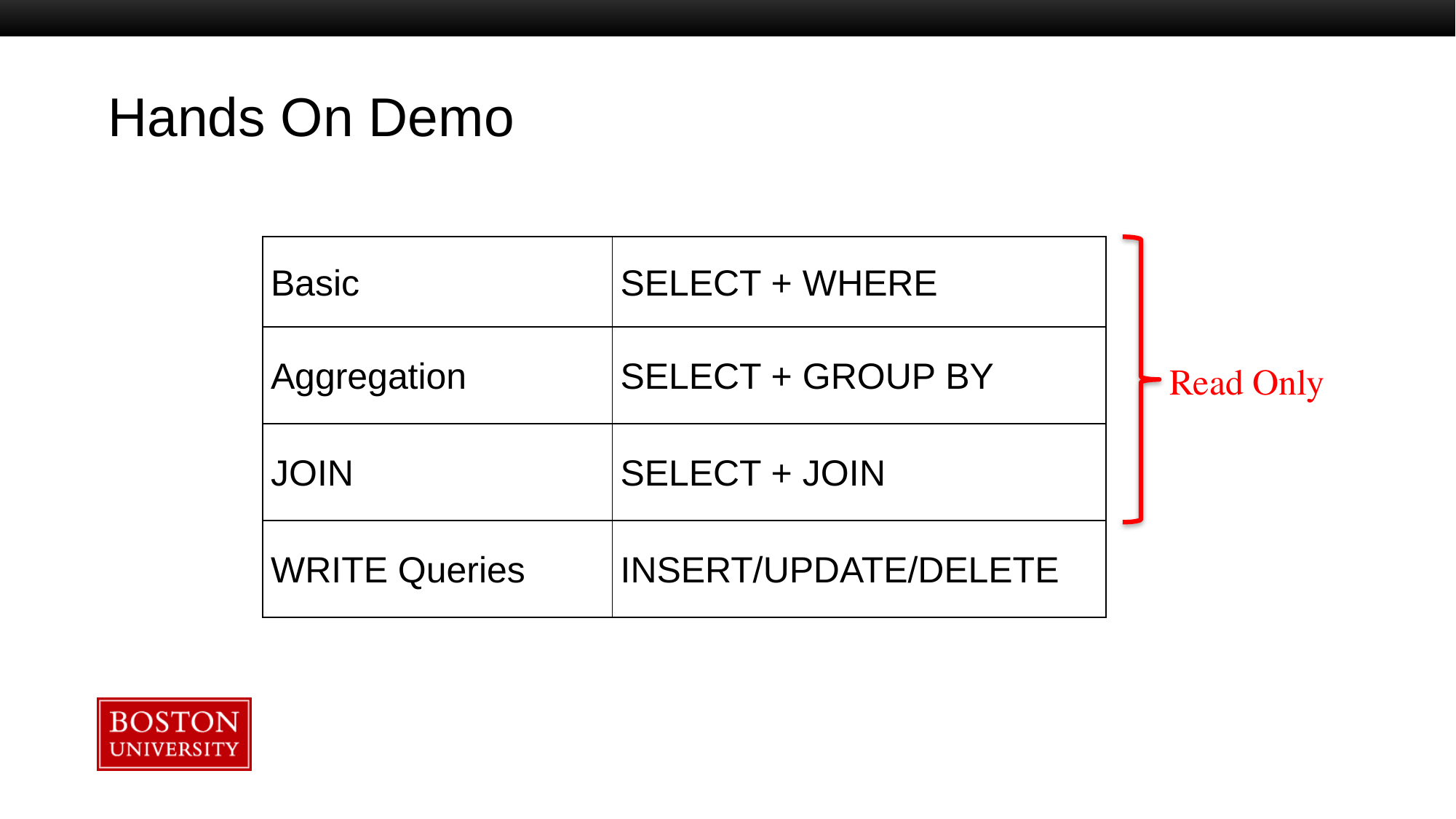

# Hands On Demo

| Basic | SELECT + WHERE |
| --- | --- |
| Aggregation | SELECT + GROUP BY |
| JOIN | SELECT + JOIN |
| WRITE Queries | INSERT/UPDATE/DELETE |

Read Only